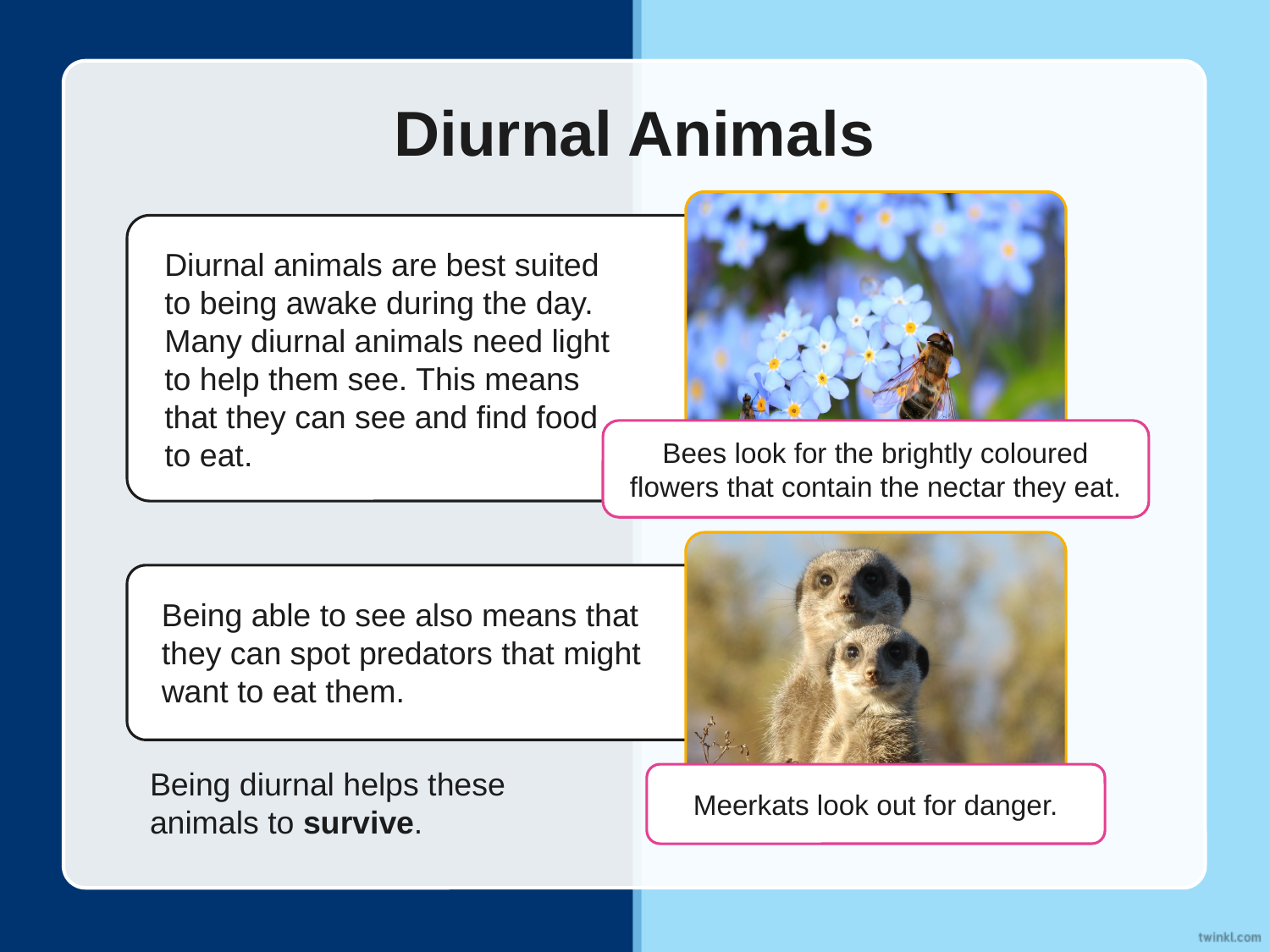

# Diurnal Animals

Diurnal animals are best suited to being awake during the day.
Many diurnal animals need light to help them see. This means that they can see and find food to eat.
Bees look for the brightly coloured flowers that contain the nectar they eat.

Being able to see also means that they can spot predators that might want to eat them.
Being diurnal helps these animals to survive.
Meerkats look out for danger.